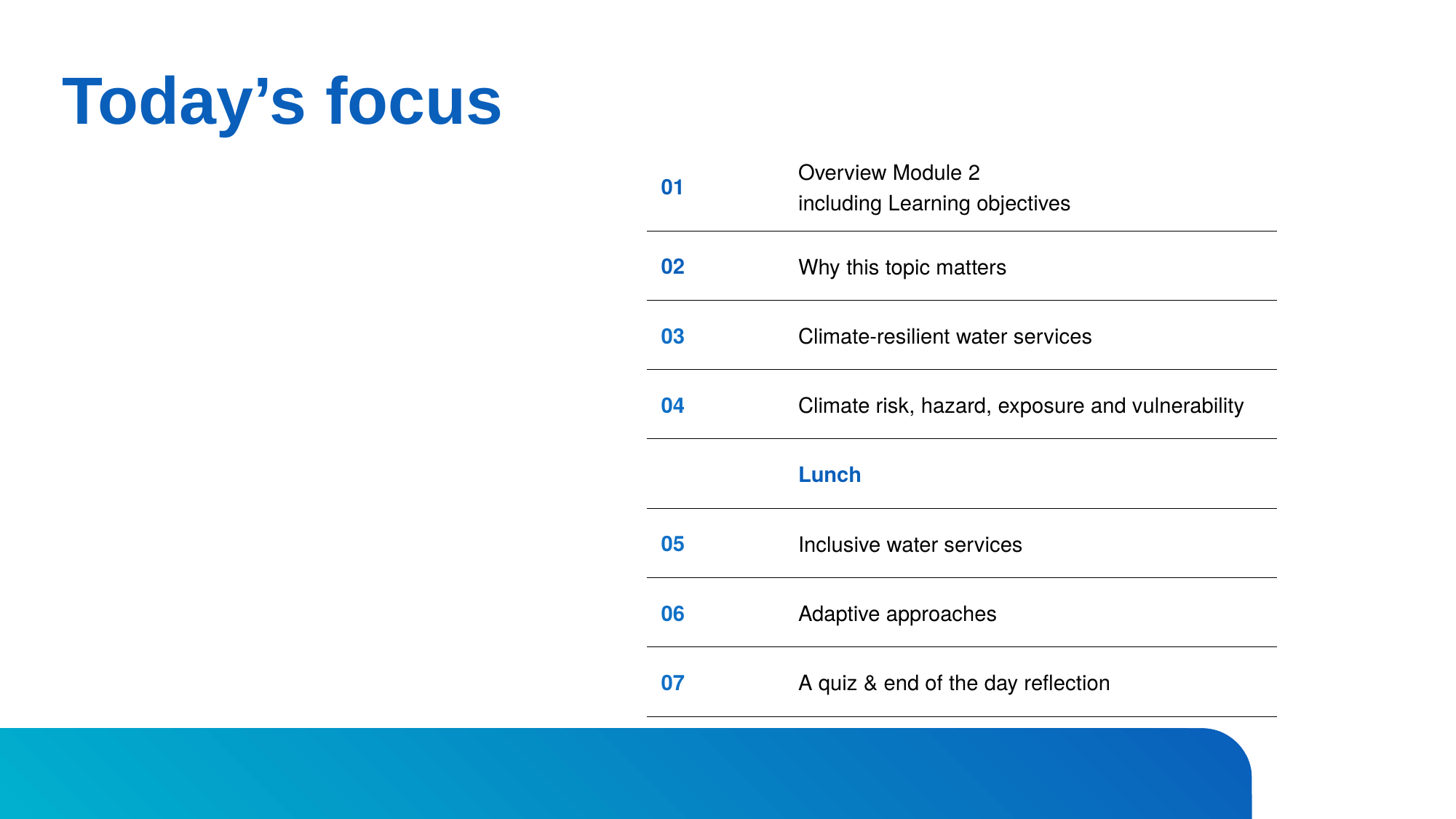

| 01 | Overview Module 2 including Learning objectives |
| --- | --- |
| 02 | Why this topic matters |
| 03 | Climate-resilient water services |
| 04 | Climate risk, hazard, exposure and vulnerability |
|  | Lunch |
| 05 | Inclusive water services |
| 06 | Adaptive approaches |
| 07 | A quiz & end of the day reflection |